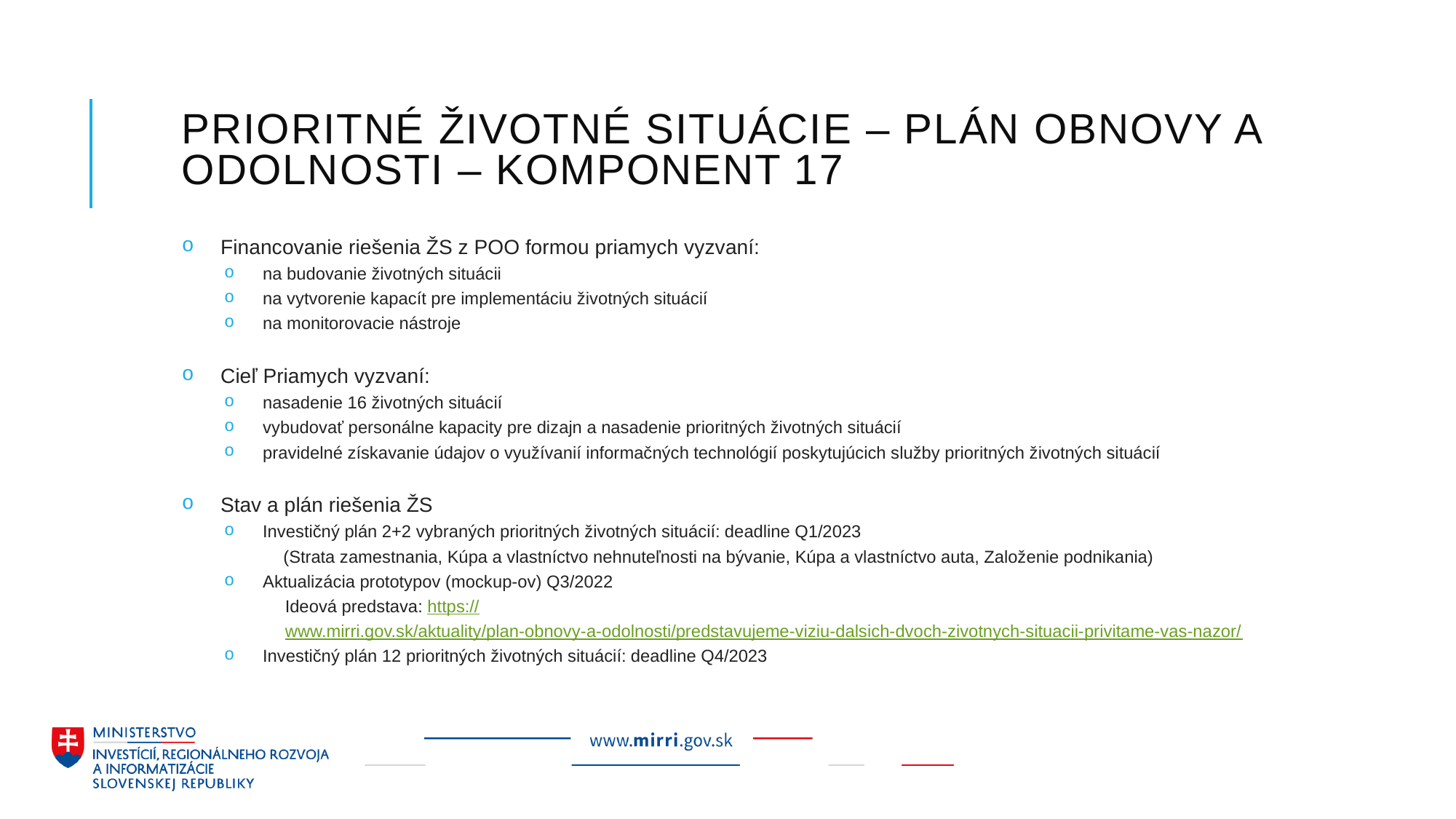

# Prioritné Životné situácie – Plán Obnovy a Odolnosti – Komponent 17
Financovanie riešenia ŽS z POO formou priamych vyzvaní:
na budovanie životných situácii
na vytvorenie kapacít pre implementáciu životných situácií
na monitorovacie nástroje

Cieľ Priamych vyzvaní:
nasadenie 16 životných situácií
vybudovať personálne kapacity pre dizajn a nasadenie prioritných životných situácií
pravidelné získavanie údajov o využívanií informačných technológií poskytujúcich služby prioritných životných situácií

Stav a plán riešenia ŽS
Investičný plán 2+2 vybraných prioritných životných situácií: deadline Q1/2023
(Strata zamestnania, Kúpa a vlastníctvo nehnuteľnosti na bývanie, Kúpa a vlastníctvo auta, Založenie podnikania)
Aktualizácia prototypov (mockup-ov) Q3/2022
Ideová predstava: https://www.mirri.gov.sk/aktuality/plan-obnovy-a-odolnosti/predstavujeme-viziu-dalsich-dvoch-zivotnych-situacii-privitame-vas-nazor/
Investičný plán 12 prioritných životných situácií: deadline Q4/2023